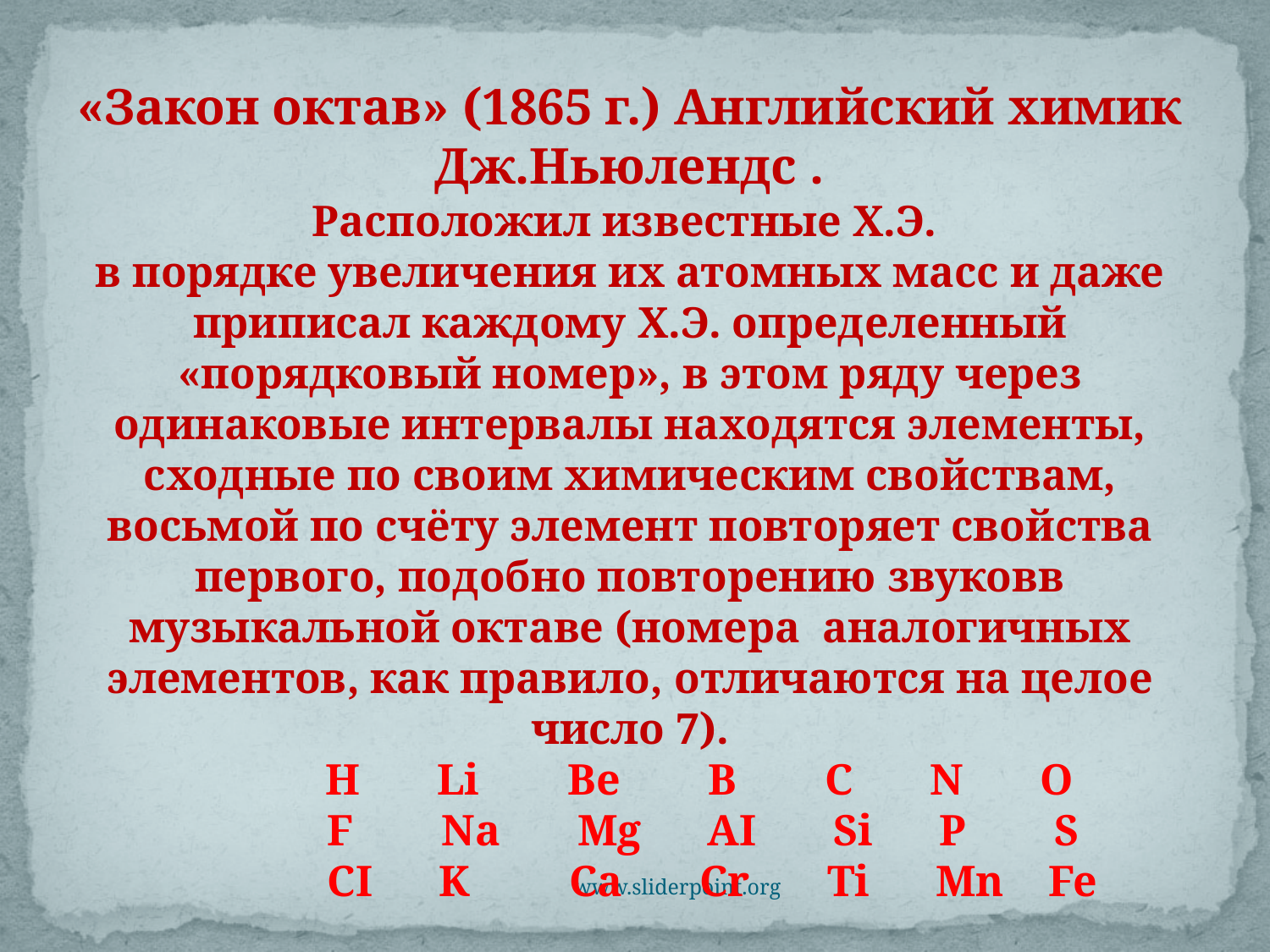

«Закон октав» (1865 г.) Английский химик
Дж.Ньюлендс .
Расположил известные Х.Э.
в порядке увеличения их атомных масс и даже приписал каждому Х.Э. определенный «порядковый номер», в этом ряду через одинаковые интервалы находятся элементы, сходные по своим химическим свойствам, восьмой по счёту элемент повторяет свойства первого, подобно повторению звуковв музыкальной октаве (номера  аналогичных элементов, как правило, отличаются на целое число 7).
                              H       Li        Be        B        C       N       O
                         F        Na       Mg      AI       Si      P        S
                         CI      K         Ca       Cr       Ti      Mn    Fe
www.sliderpoint.org